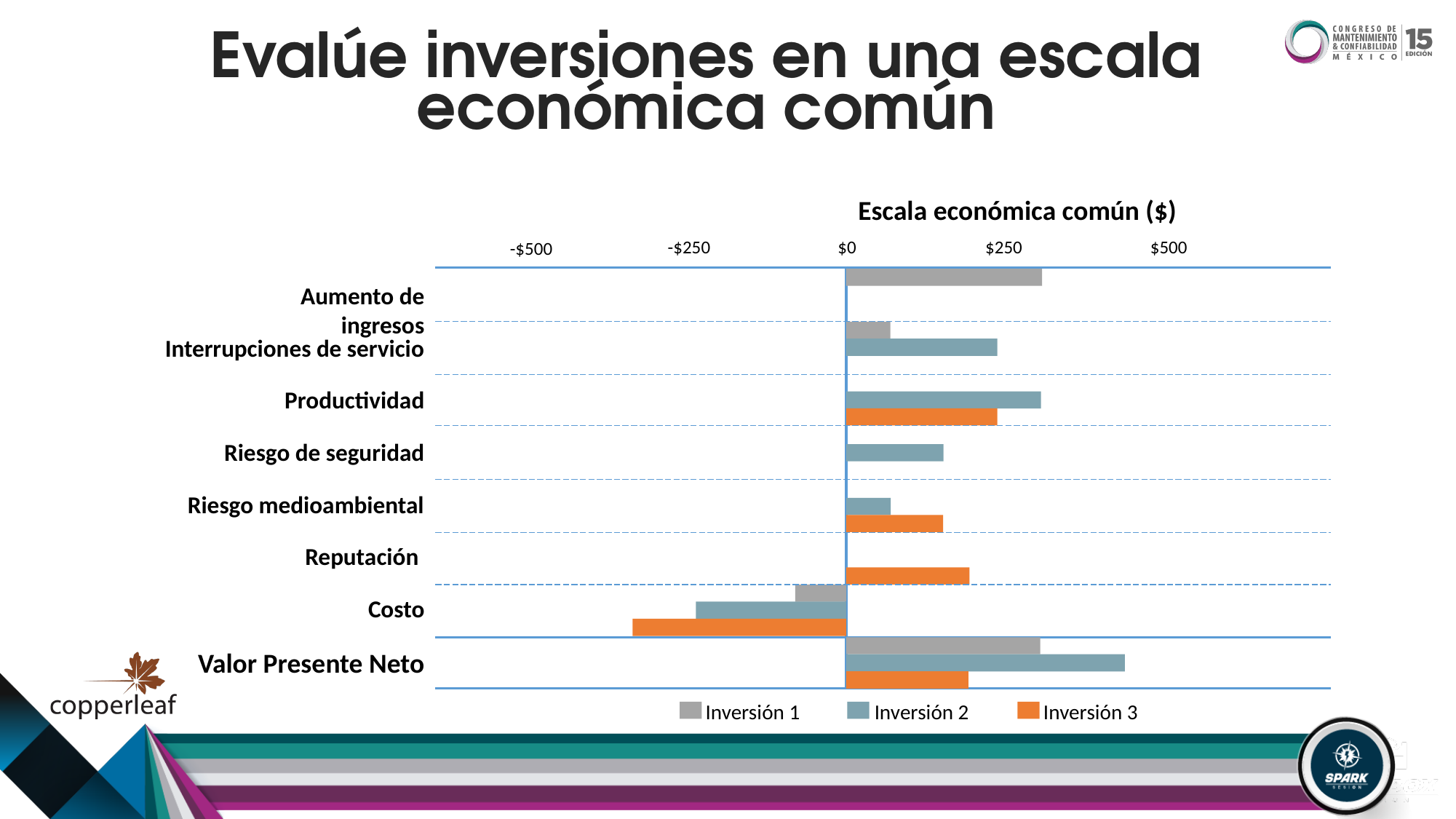

# Evalúe inversiones en una escala económica común
Escala económica común ($)
-$250

$0
$250
$500
-$500

Aumento de ingresos

Interrupciones de servicio

Productividad

Riesgo de seguridad

Riesgo medioambiental

Reputación

Costo

Valor Presente Neto

Inversión 1
Inversión 2
Inversión 3